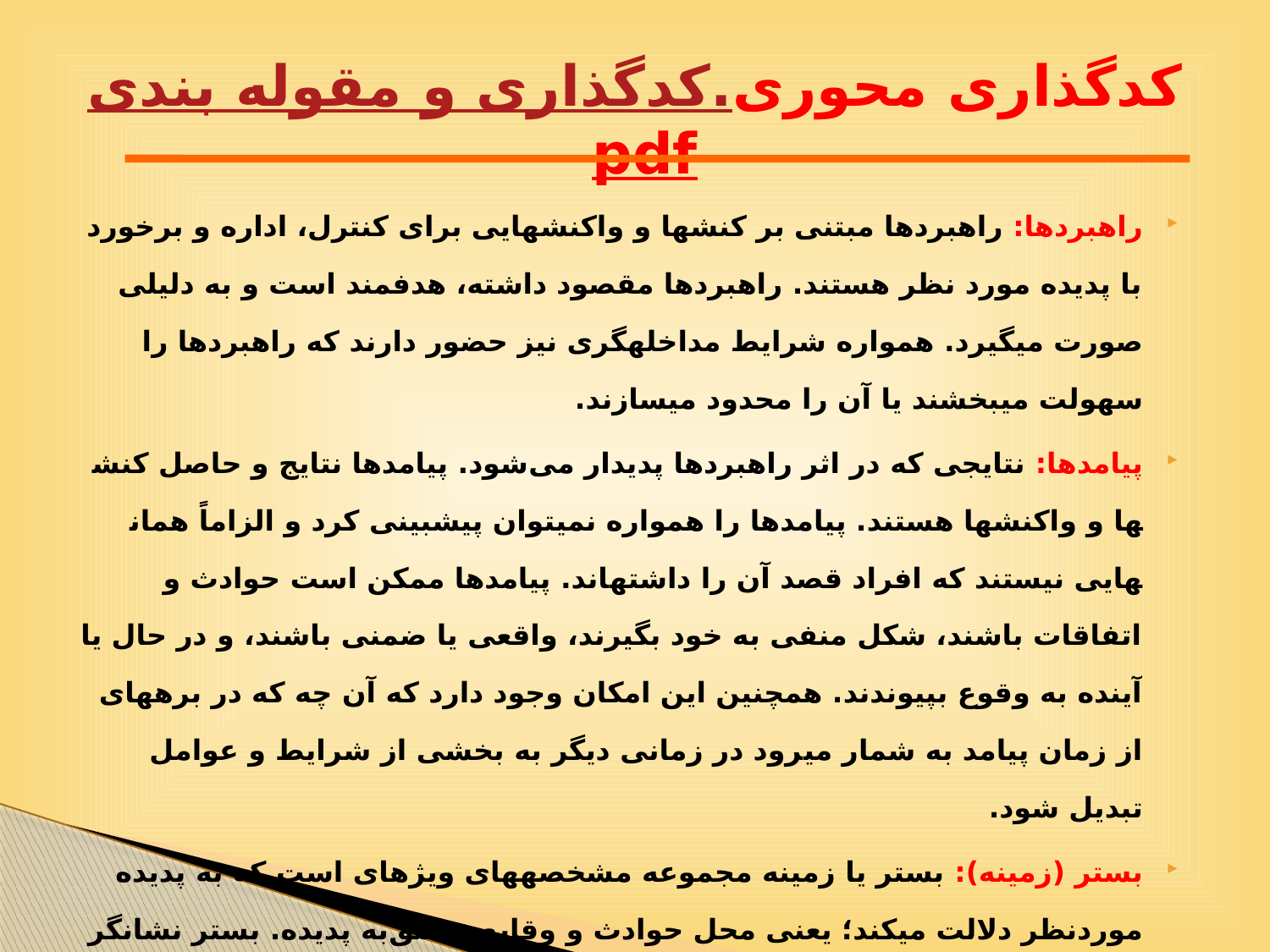

# کدگذاری محوریکدگذاری و مقوله بندی.pdf

راهبردها: راهبردها مبتنی بر کنش­ها و واکنش­هایی برای کنترل، اداره و برخورد با پدیده مورد نظر هستند. راهبردها مقصود داشته، هدفمند است و به دلیلی صورت می­گیرد. همواره شرایط مداخله­گری نیز حضور دارند که راهبردها را سهولت می­بخشند یا آن را محدود می­سازند.
پیامدها: نتایجی که در اثر راهبردها پدیدار می‌شود. پیامدها نتایج و حاصل کنش­ها و واکنش­ها هستند. پیامدها را همواره نمی­توان پیش­بینی کرد و الزاماً همان­هایی نیستند که افراد قصد آن را داشته­اند. پیامدها ممکن است حوادث و اتفاقات باشند، شکل منفی به خود بگیرند، واقعی یا ضمنی باشند، و در حال یا آینده به وقوع بپیوندند. همچنین این امکان وجود دارد که آن ­چه که در برهه­ای از زمان پیامد به شمار می­رود در زمانی دیگر به بخشی از شرایط و عوامل تبدیل شود.
بستر (زمینه): بستر یا زمینه مجموعه مشخصه­های ویژه­ای است که به پدیده موردنظر دلالت می­کند؛ یعنی محل حوادث و وقایع متعلق‌به پدیده. بستر نشانگر مجموعه شرایط خاصی است که در آن راهبردهای کنش‌ و واکنش صورت می‌پذیرد.